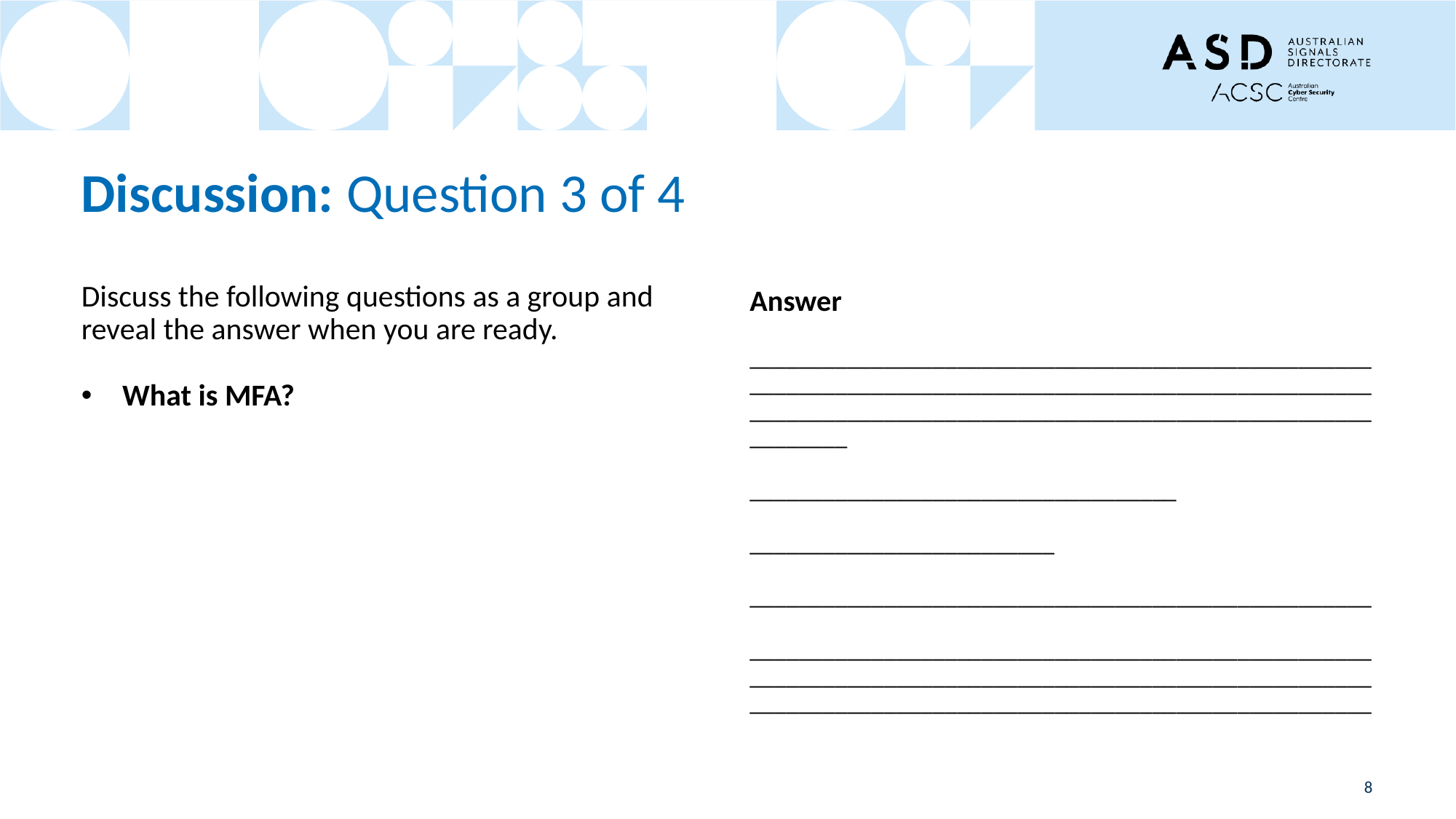

# Discussion: Question 3 of 4
Discuss the following questions as a group and reveal the answer when you are ready.
What is MFA?

Answer
_________________________________________________________________________________________________________________________________________________________________
___________________________________
_________________________
___________________________________________________
_________________________________________________________________________________________________________________________________________________________
8